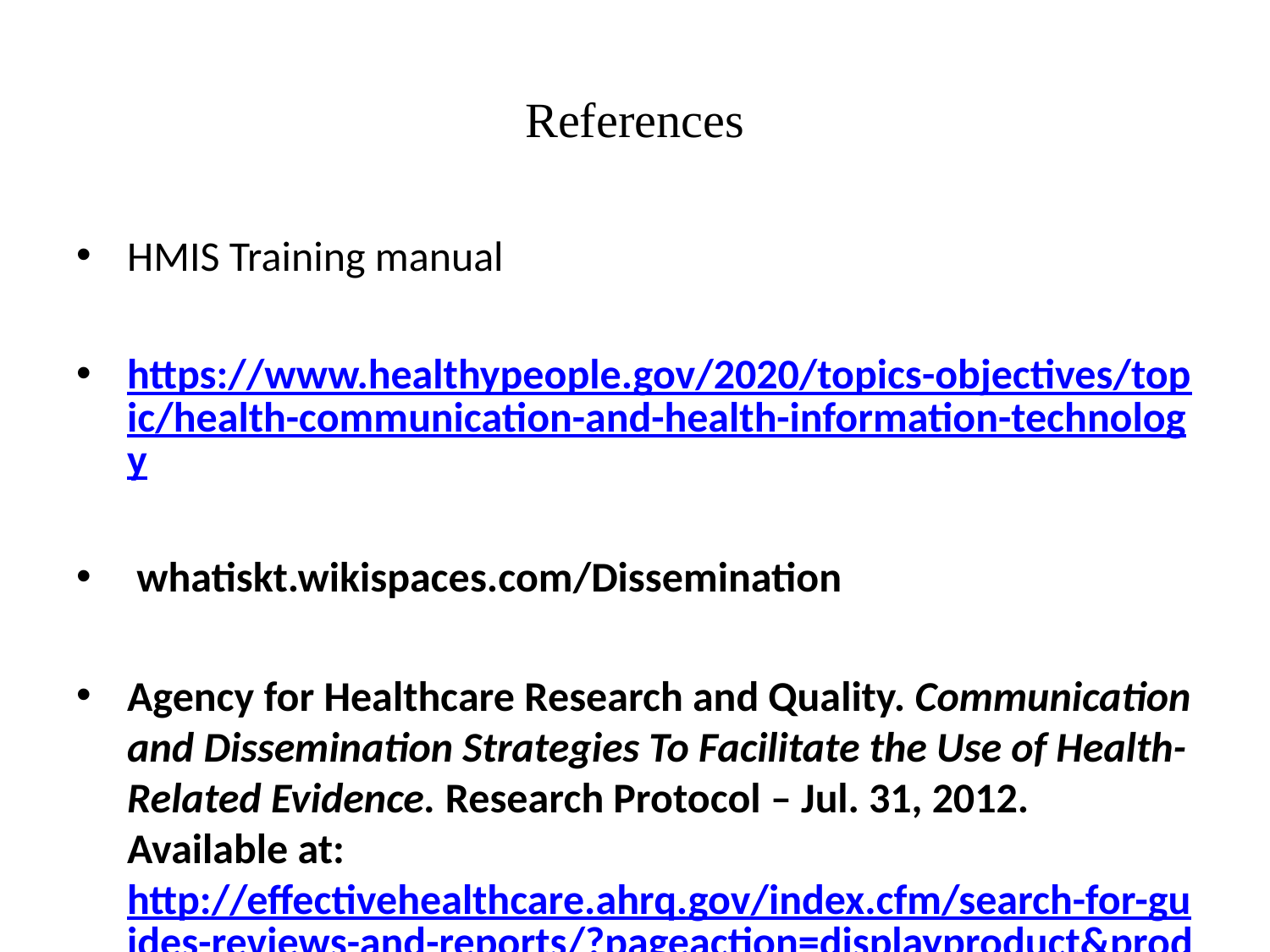

# References
HMIS Training manual

https://www.healthypeople.gov/2020/topics-objectives/topic/health-communication-and-health-information-technology

 whatiskt.wikispaces.com/Dissemination

Agency for Healthcare Research and Quality. Communication and Dissemination Strategies To Facilitate the Use of Health-Related Evidence. Research Protocol – Jul. 31, 2012. Available at: http://effectivehealthcare.ahrq.gov/index.cfm/search-for-guides-reviews-and-reports/?pageaction=displayproduct&productid=1208